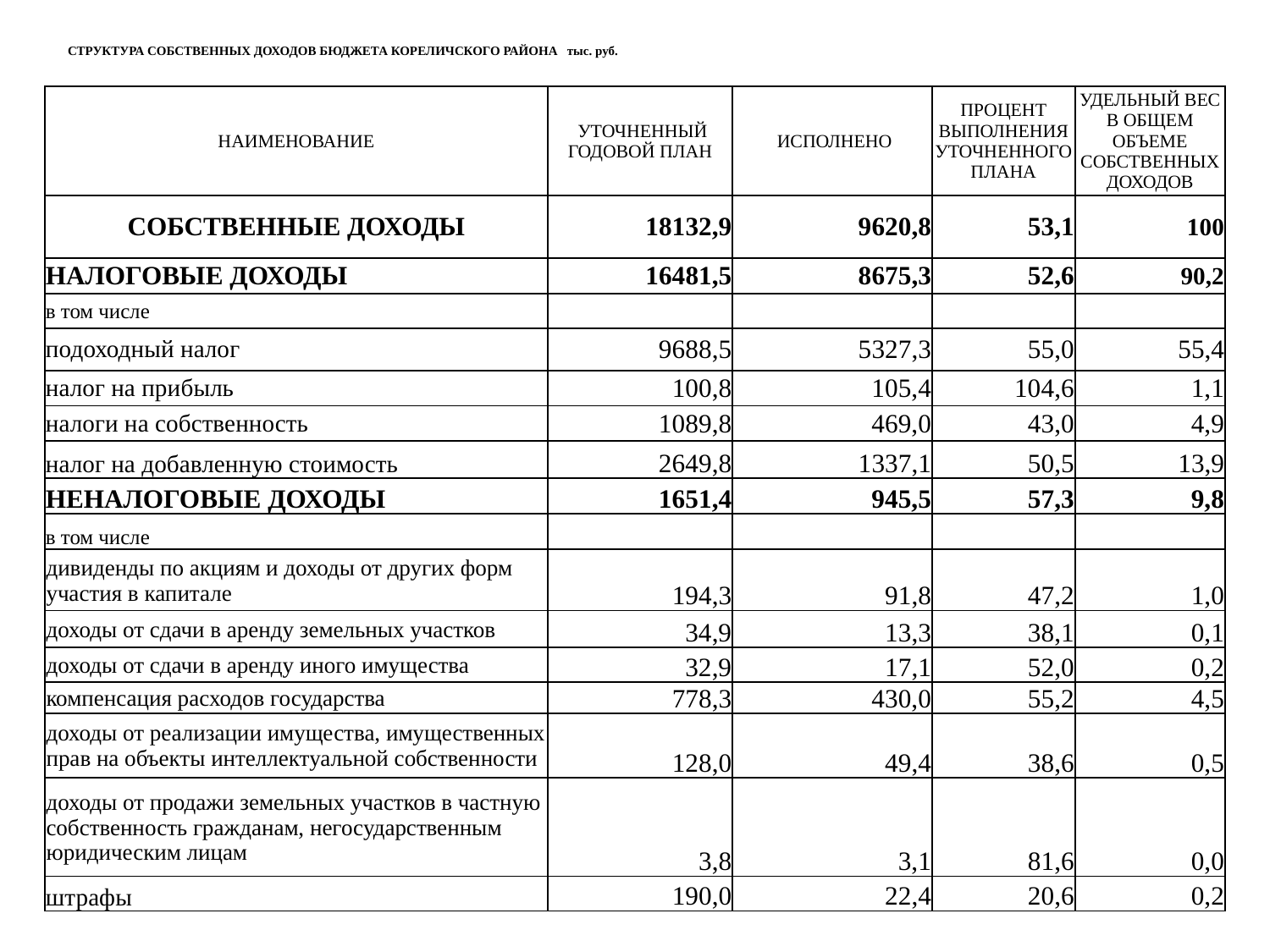

# СТРУКТУРА СОБСТВЕННЫХ ДОХОДОВ БЮДЖЕТА КОРЕЛИЧСКОГО РАЙОНА   тыс. руб.
| НАИМЕНОВАНИЕ | УТОЧНЕННЫЙ ГОДОВОЙ ПЛАН | ИСПОЛНЕНО | ПРОЦЕНТ ВЫПОЛНЕНИЯ УТОЧНЕННОГО ПЛАНА | УДЕЛЬНЫЙ ВЕС В ОБЩЕМ ОБЪЕМЕ СОБСТВЕННЫХ ДОХОДОВ |
| --- | --- | --- | --- | --- |
| СОБСТВЕННЫЕ ДОХОДЫ | 18132,9 | 9620,8 | 53,1 | 100 |
| НАЛОГОВЫЕ ДОХОДЫ | 16481,5 | 8675,3 | 52,6 | 90,2 |
| в том числе |  |  |  |  |
| подоходный налог | 9688,5 | 5327,3 | 55,0 | 55,4 |
| налог на прибыль | 100,8 | 105,4 | 104,6 | 1,1 |
| налоги на собственность | 1089,8 | 469,0 | 43,0 | 4,9 |
| налог на добавленную стоимость | 2649,8 | 1337,1 | 50,5 | 13,9 |
| НЕНАЛОГОВЫЕ ДОХОДЫ | 1651,4 | 945,5 | 57,3 | 9,8 |
| в том числе |  |  |  |  |
| дивиденды по акциям и доходы от других форм участия в капитале | 194,3 | 91,8 | 47,2 | 1,0 |
| доходы от сдачи в аренду земельных участков | 34,9 | 13,3 | 38,1 | 0,1 |
| доходы от сдачи в аренду иного имущества | 32,9 | 17,1 | 52,0 | 0,2 |
| компенсация расходов государства | 778,3 | 430,0 | 55,2 | 4,5 |
| доходы от реализации имущества, имущественных прав на объекты интеллектуальной собственности | 128,0 | 49,4 | 38,6 | 0,5 |
| доходы от продажи земельных участков в частную собственность гражданам, негосударственным юридическим лицам | 3,8 | 3,1 | 81,6 | 0,0 |
| штрафы | 190,0 | 22,4 | 20,6 | 0,2 |